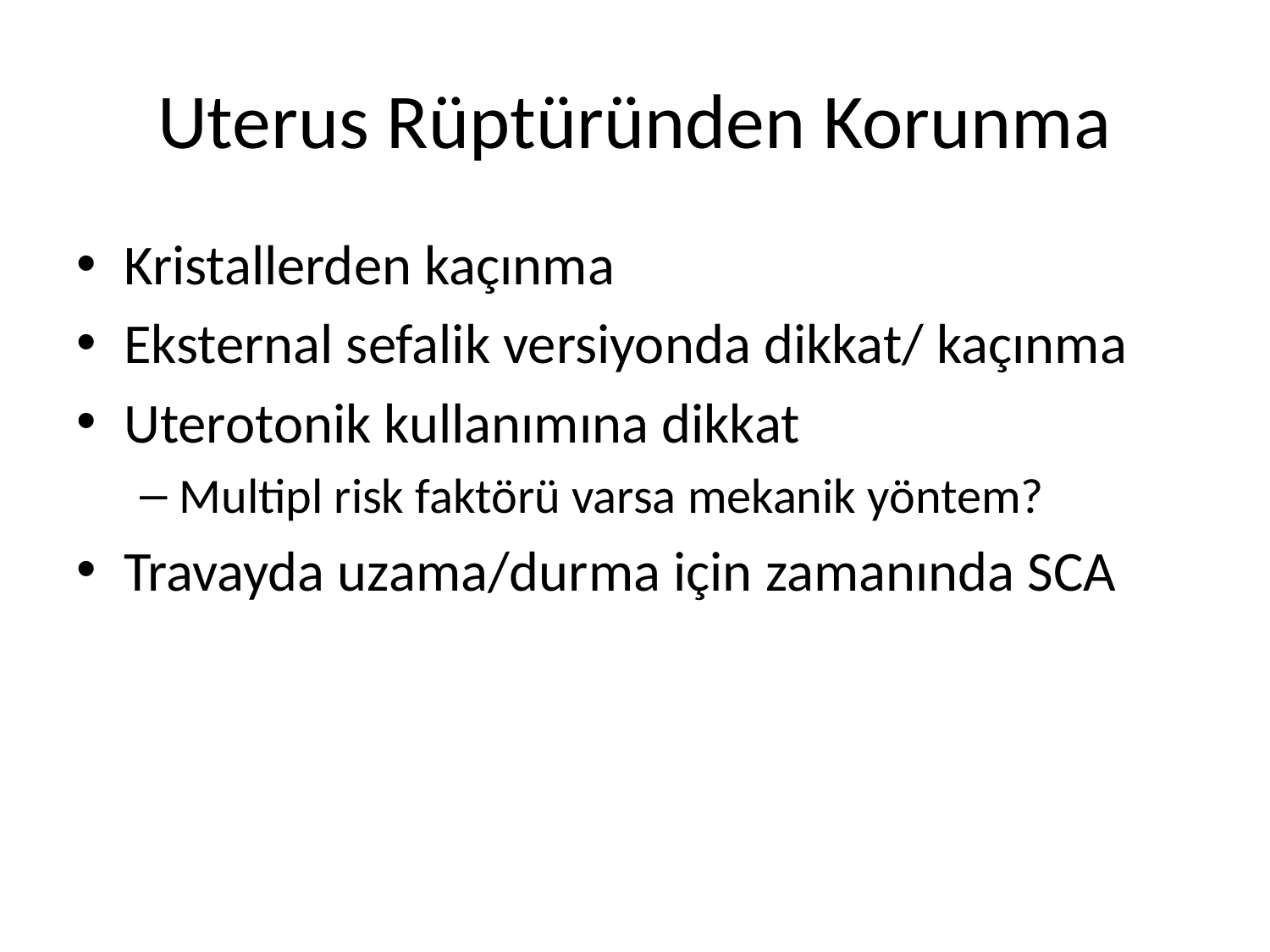

# Uterus Rüptüründen Korunma
Kristallerden kaçınma
Eksternal sefalik versiyonda dikkat/ kaçınma
Uterotonik kullanımına dikkat
Multipl risk faktörü varsa mekanik yöntem?
Travayda uzama/durma için zamanında SCA